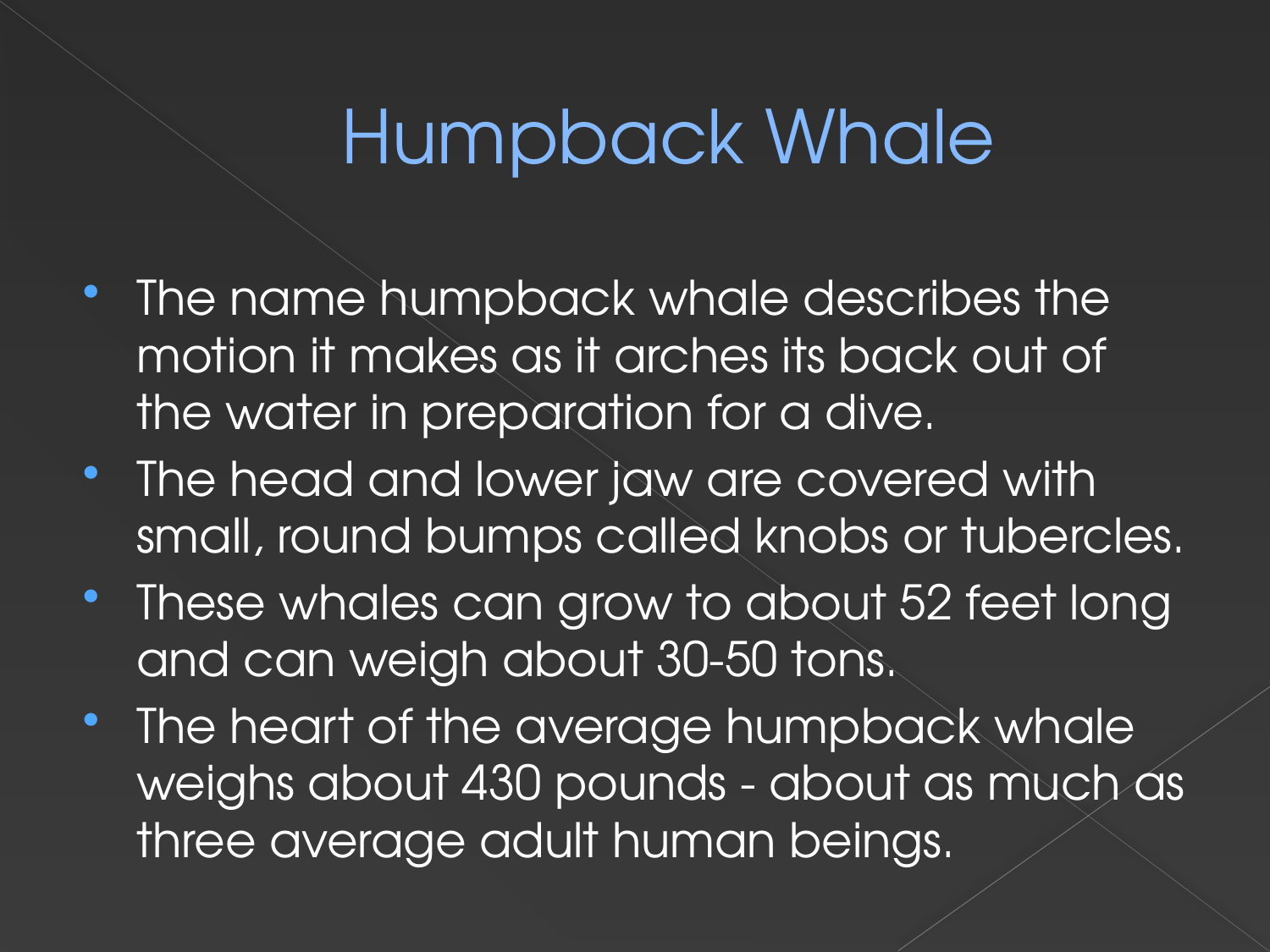

# Humpback Whale
The name humpback whale describes the motion it makes as it arches its back out of the water in preparation for a dive.
The head and lower jaw are covered with small, round bumps called knobs or tubercles.
These whales can grow to about 52 feet long and can weigh about 30-50 tons.
The heart of the average humpback whale weighs about 430 pounds - about as much as three average adult human beings.